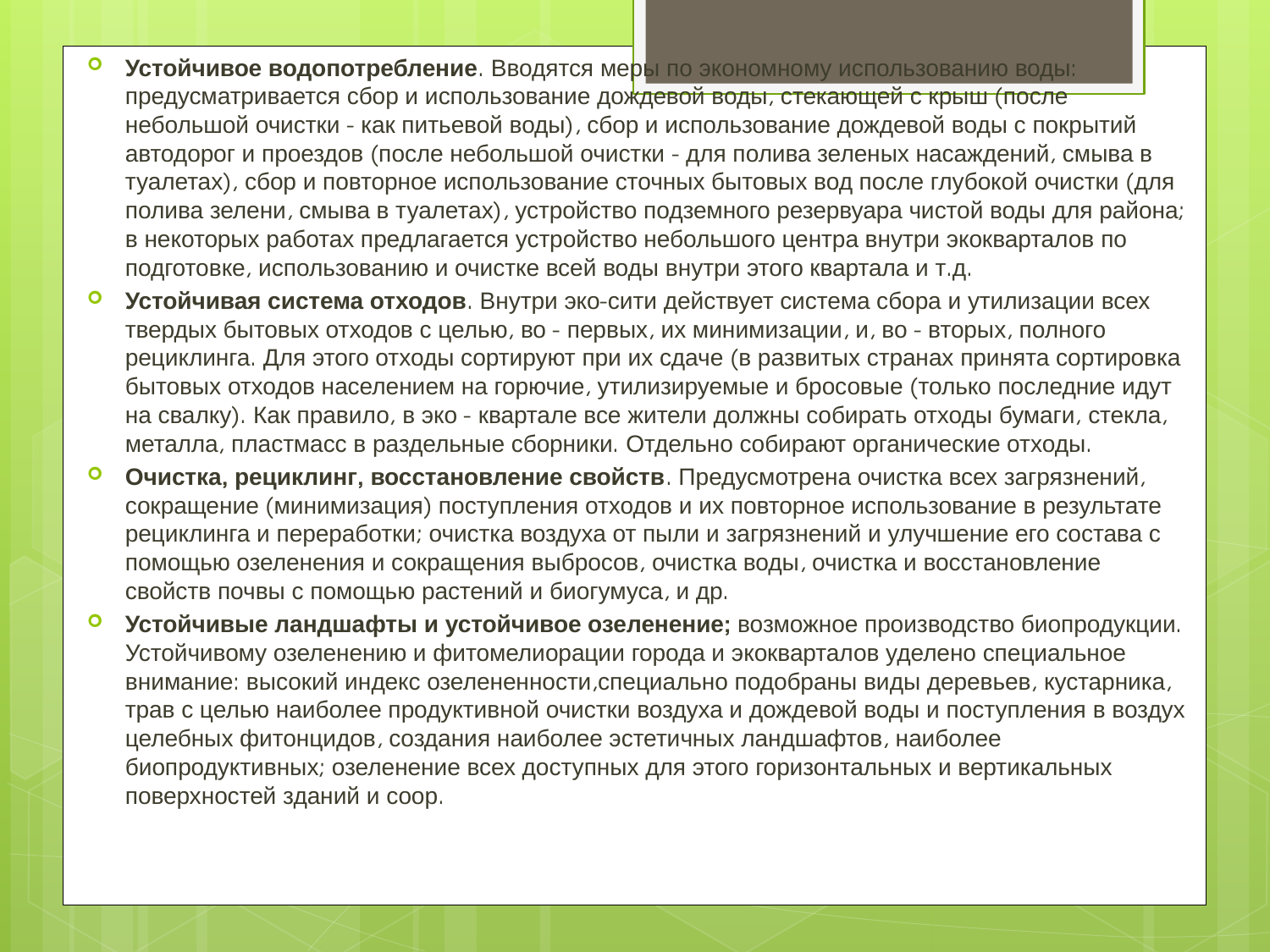

Устойчивое водопотребление. Вводятся меры по экономному использованию воды: предусматривается сбор и использование дождевой воды, стекающей с крыш (после небольшой очистки - как питьевой воды), сбор и использование дождевой воды с покрытий автодорог и проездов (после небольшой очистки - для полива зеленых насаждений, смыва в туалетах), сбор и повторное использование сточных бытовых вод после глубокой очистки (для полива зелени, смыва в туалетах), устройство подземного резервуара чистой воды для района; в некоторых работах предлагается устройство небольшого центра внутри экокварталов по подготовке, использованию и очистке всей воды внутри этого квартала и т.д.
Устойчивая система отходов. Внутри эко-сити действует система сбора и утилизации всех твердых бытовых отходов с целью, во - первых, их минимизации, и, во - вторых, полного рециклинга. Для этого отходы сортируют при их сдаче (в развитых странах принята сортировка бытовых отходов населением на горючие, утилизируемые и бросовые (только последние идут на свалку). Как правило, в эко - квартале все жители должны собирать отходы бумаги, стекла, металла, пластмасс в раздельные сборники. Отдельно собирают органические отходы.
Очистка, рециклинг, восстановление свойств. Предусмотрена очистка всех загрязнений, сокращение (минимизация) поступления отходов и их повторное использование в результате рециклинга и переработки; очистка воздуха от пыли и загрязнений и улучшение его состава с помощью озеленения и сокращения выбросов, очистка воды, очистка и восстановление свойств почвы с помощью растений и биогумуса, и др.
Устойчивые ландшафты и устойчивое озеленение; возможное производство биопродукции. Устойчивому озеленению и фитомелиорации города и экокварталов уделено специальное внимание: высокий индекс озелененности,специально подобраны виды деревьев, кустарника, трав с целью наиболее продуктивной очистки воздуха и дождевой воды и поступления в воздух целебных фитонцидов, создания наиболее эстетичных ландшафтов, наиболее биопродуктивных; озеленение всех доступных для этого горизонтальных и вертикальных поверхностей зданий и соор.